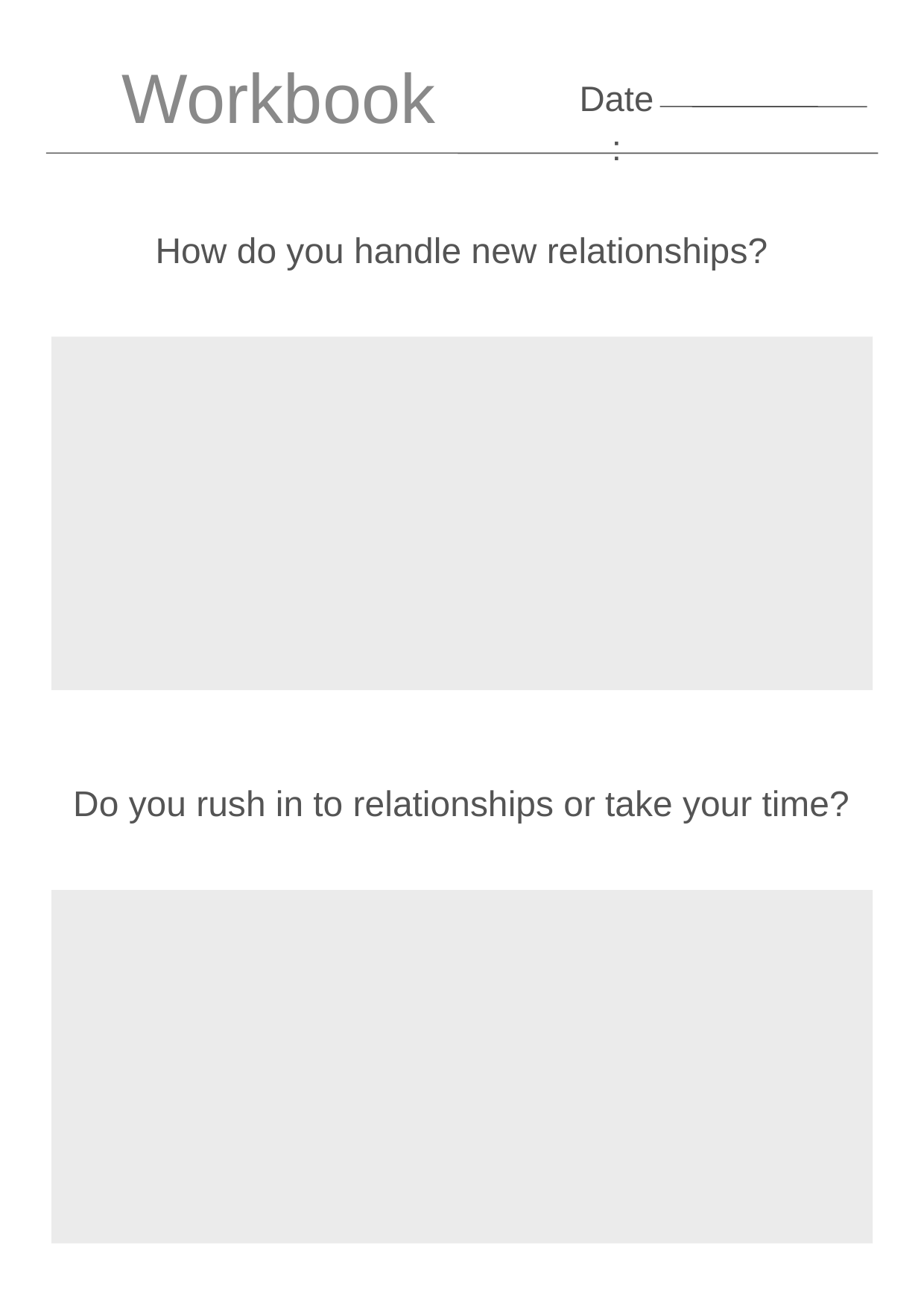

Workbook
Date:

How do you handle new relationships?

Do you rush in to relationships or take your time?